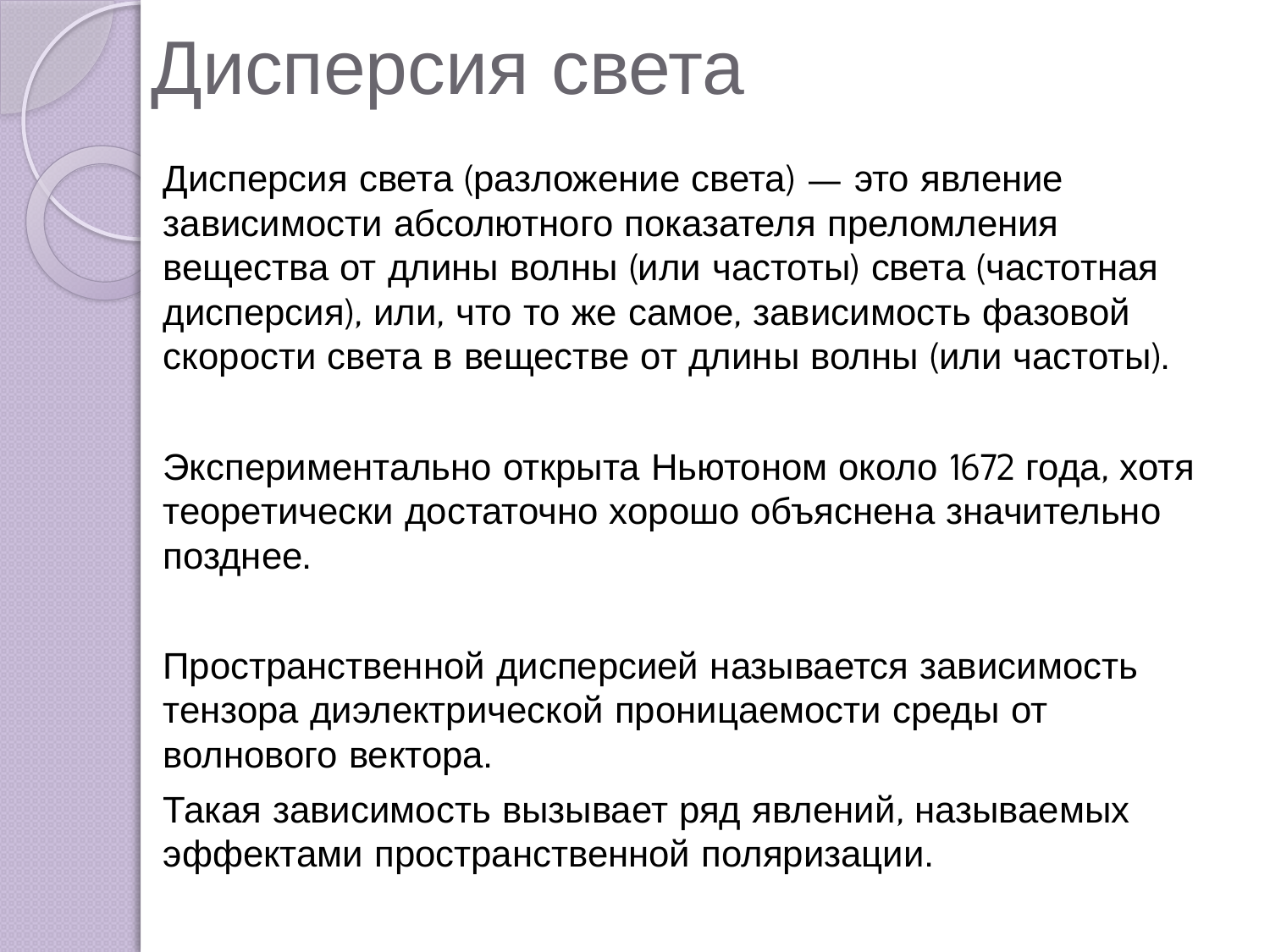

# Дисперсия света
Дисперсия света (разложение света) — это явление зависимости абсолютного показателя преломления вещества от длины волны (или частоты) света (частотная дисперсия), или, что то же самое, зависимость фазовой скорости света в веществе от длины волны (или частоты).

Экспериментально открыта Ньютоном около 1672 года, хотя теоретически достаточно хорошо объяснена значительно позднее.

Пространственной дисперсией называется зависимость тензора диэлектрической проницаемости среды от волнового вектора.
Такая зависимость вызывает ряд явлений, называемых эффектами пространственной поляризации.